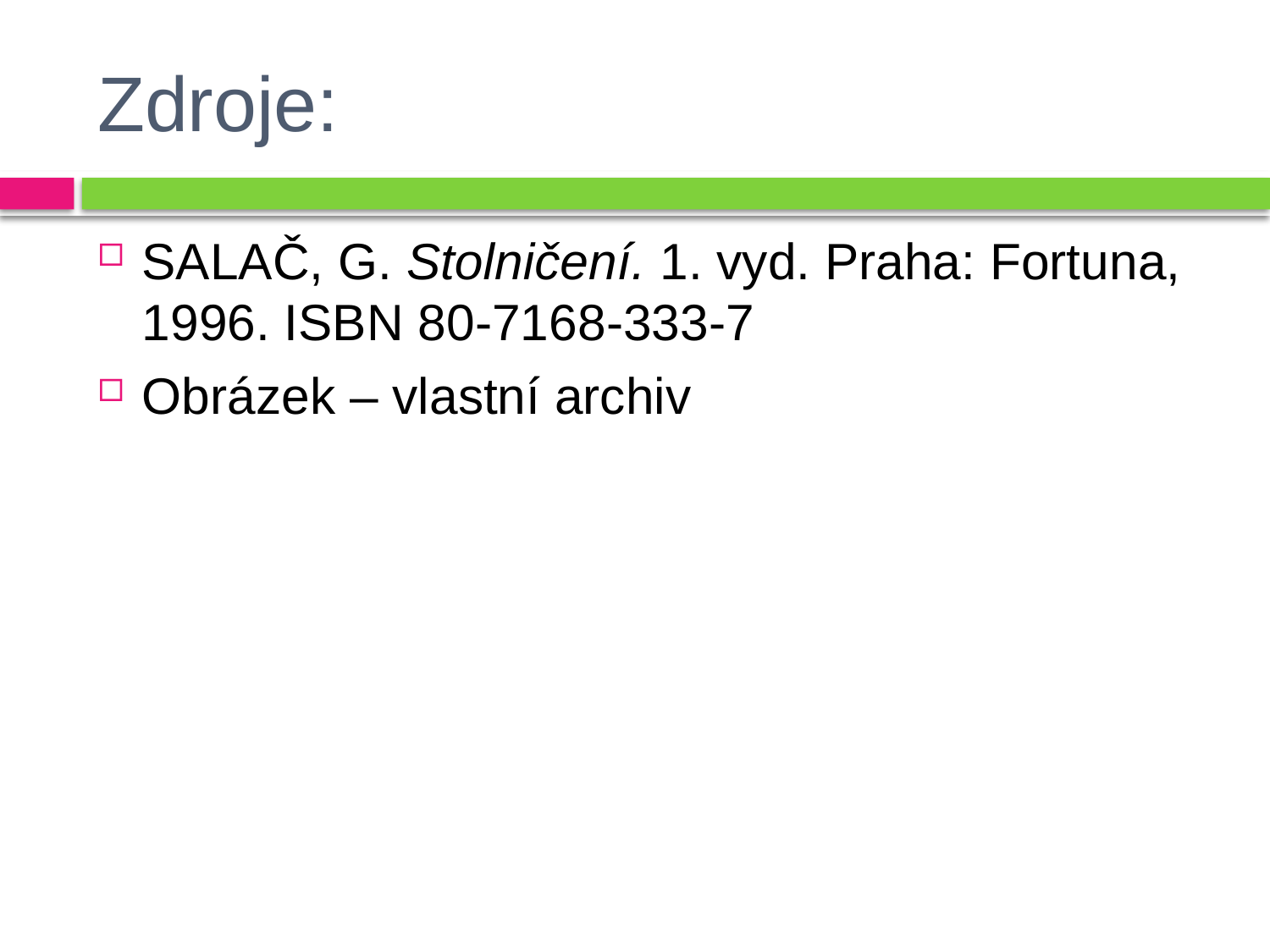

# Zdroje:
SALAČ, G. Stolničení. 1. vyd. Praha: Fortuna, 1996. ISBN 80-7168-333-7
Obrázek – vlastní archiv